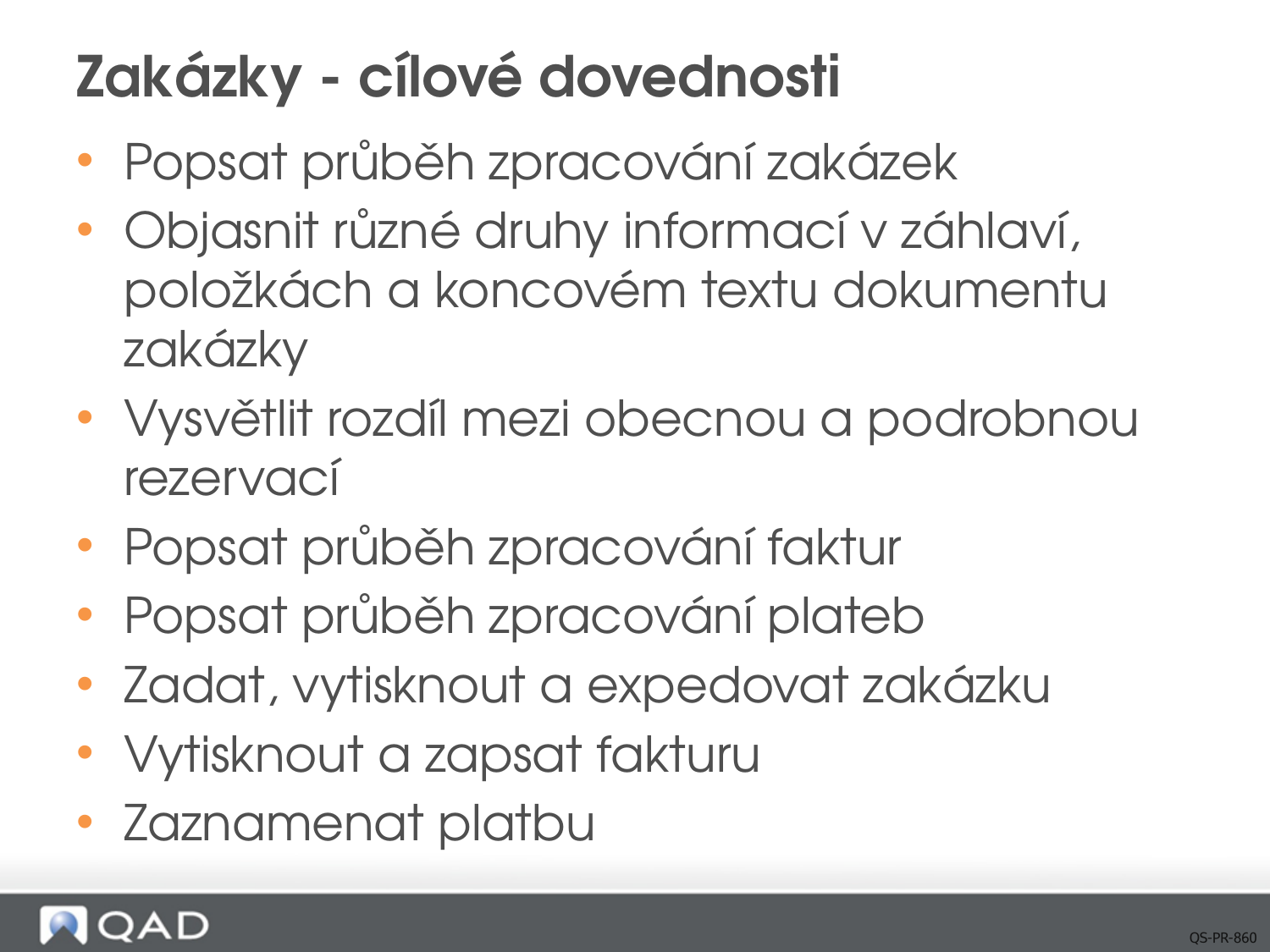

# Zakázky - cílové dovednosti
Popsat průběh zpracování zakázek
Objasnit různé druhy informací v záhlaví, položkách a koncovém textu dokumentu zakázky
Vysvětlit rozdíl mezi obecnou a podrobnou rezervací
Popsat průběh zpracování faktur
Popsat průběh zpracování plateb
Zadat, vytisknout a expedovat zakázku
Vytisknout a zapsat fakturu
Zaznamenat platbu

QS-PR-860